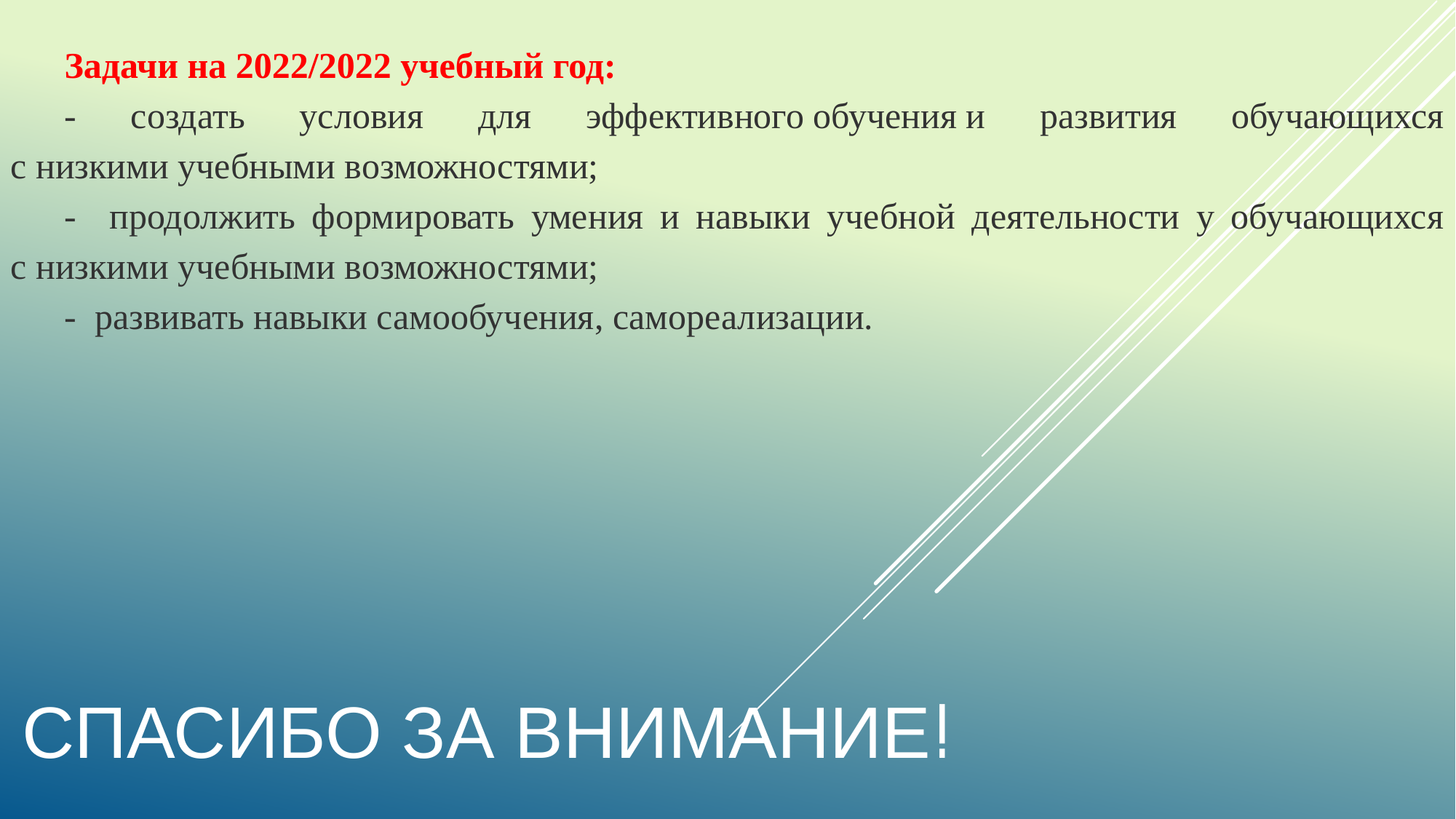

Задачи на 2022/2022 учебный год:
- создать условия для эффективного обучения и развития обучающихся с низкими учебными возможностями;
-  продолжить формировать умения и навыки учебной деятельности у обучающихся с низкими учебными возможностями;
-  развивать навыки самообучения, самореализации.
# Спасибо за внимание!